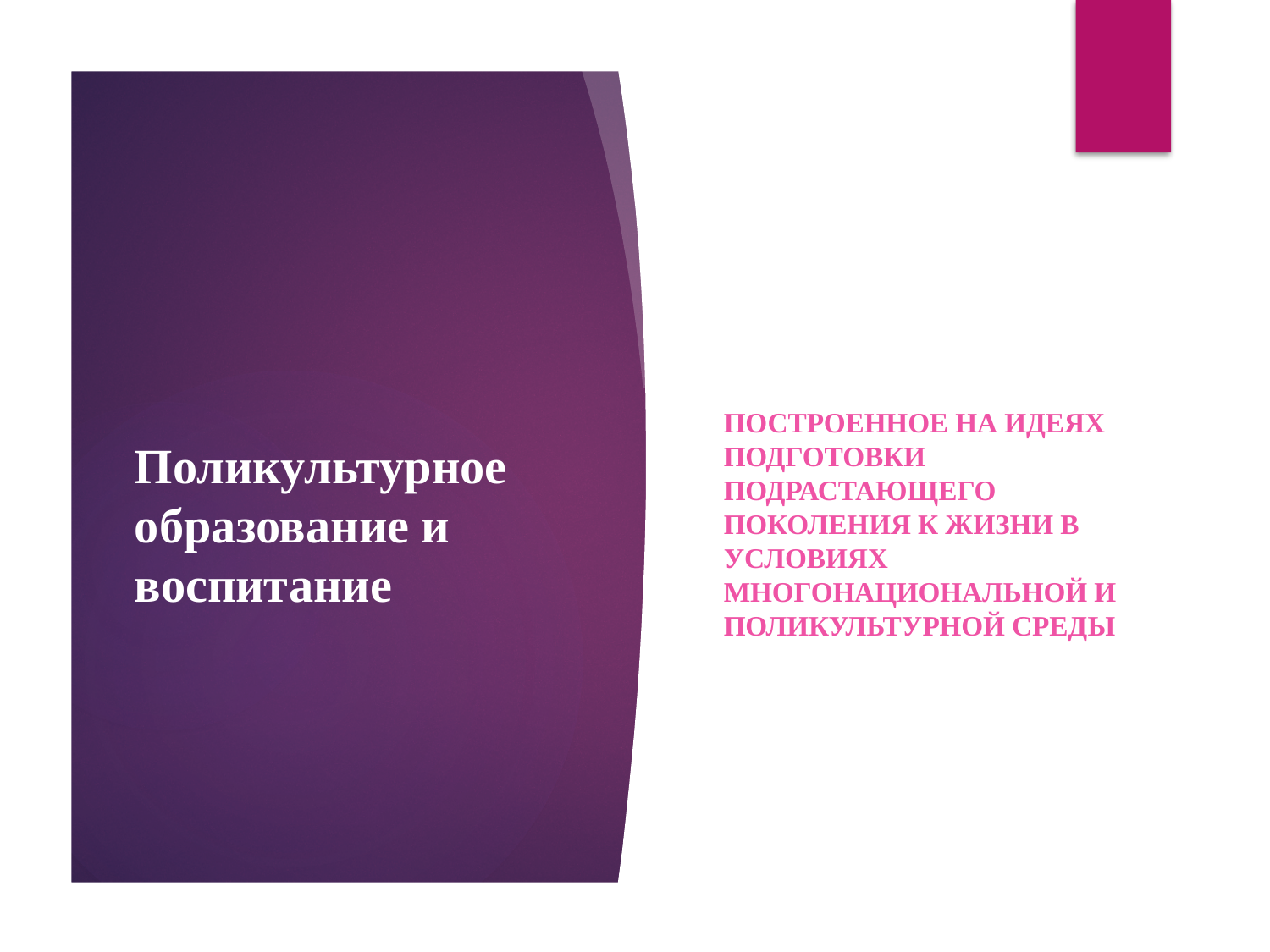

# Поликультурное образование и воспитание
построенное на идеях подготовки подрастающего поколения к жизни в условиях многонациональной и поликультурной среды